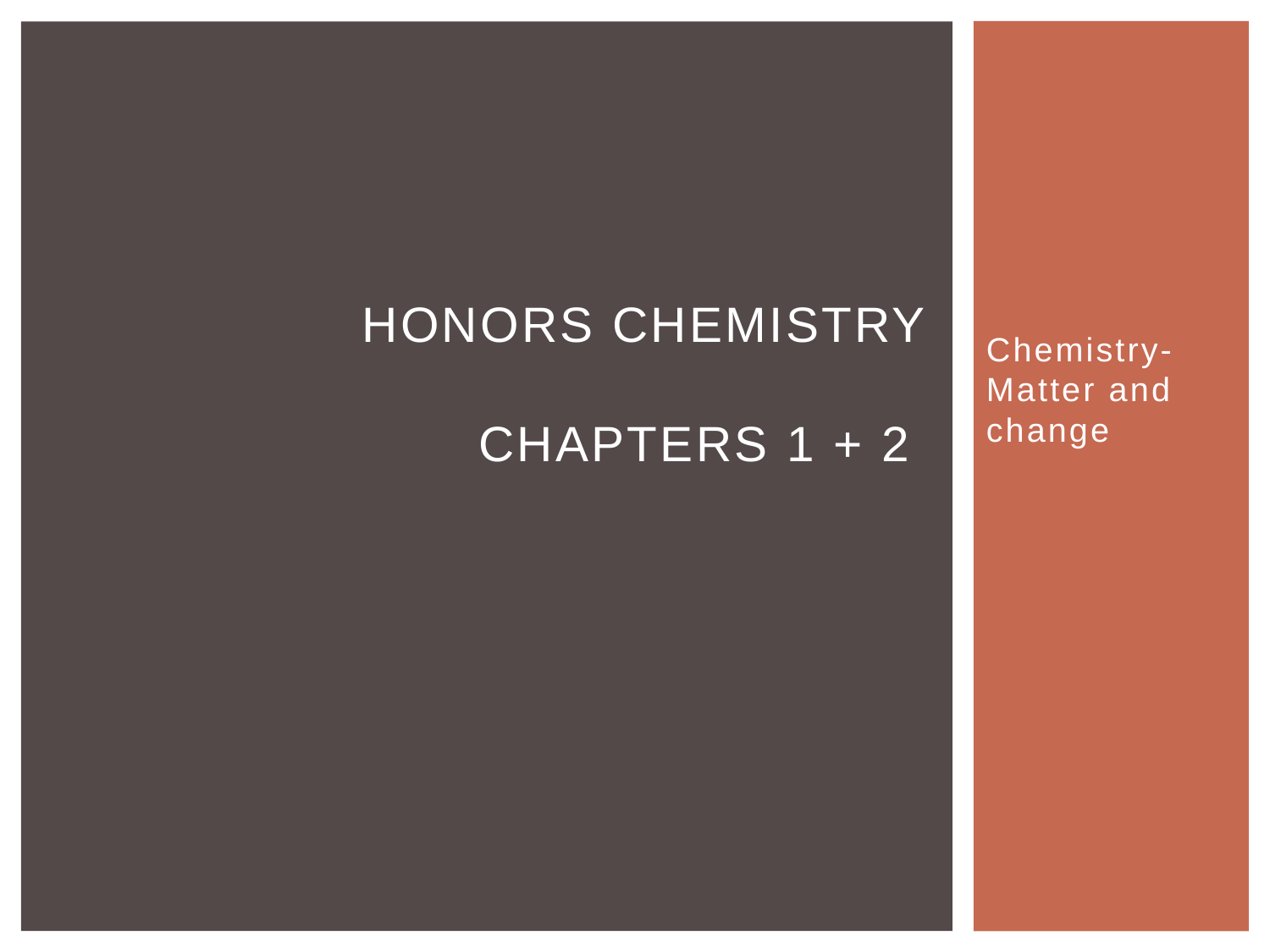

# Honors Chemistry Chapters 1 + 2
Chemistry- Matter and change